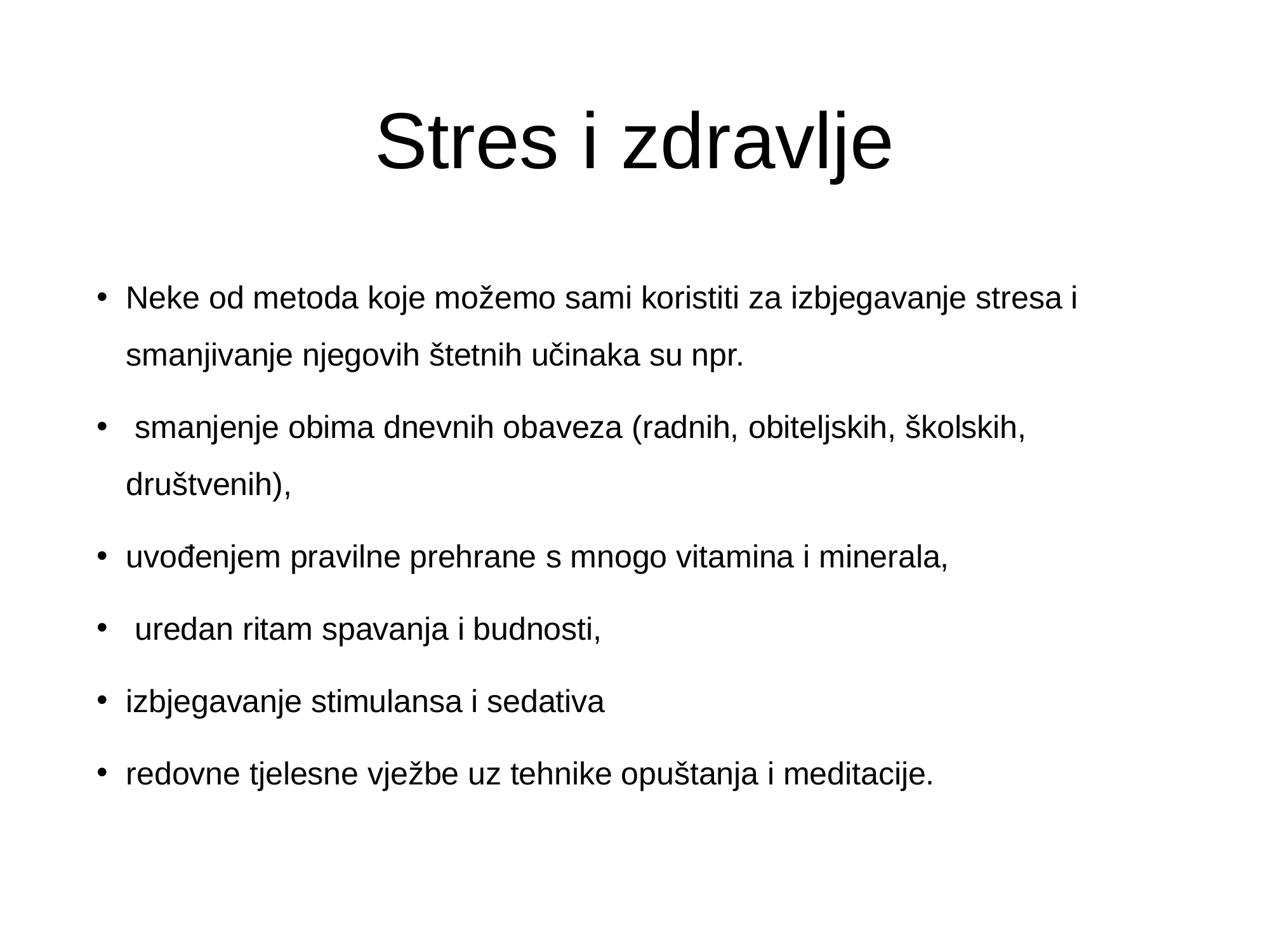

# Stres i zdravlje
Neke od metoda koje možemo sami koristiti za izbjegavanje stresa i smanjivanje njegovih štetnih učinaka su npr.
 smanjenje obima dnevnih obaveza (radnih, obiteljskih, školskih, društvenih),
uvođenjem pravilne prehrane s mnogo vitamina i minerala,
 uredan ritam spavanja i budnosti,
izbjegavanje stimulansa i sedativa
redovne tjelesne vježbe uz tehnike opuštanja i meditacije.